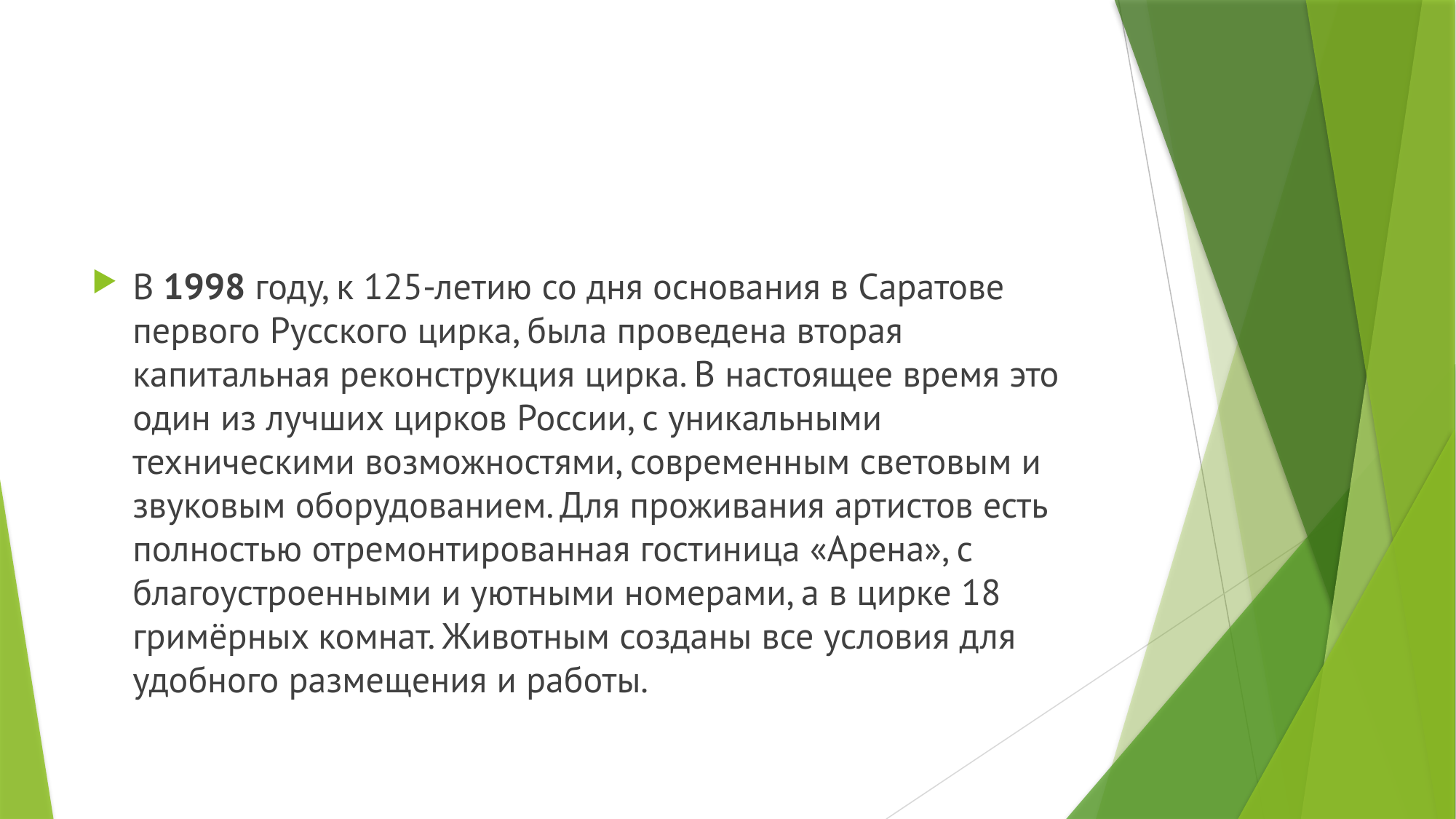

#
В 1998 году, к 125-летию со дня основания в Саратове первого Русского цирка, была проведена вторая капитальная реконструкция цирка. В настоящее время это один из лучших цирков России, с уникальными техническими возможностями, современным световым и звуковым оборудованием. Для проживания артистов есть полностью отремонтированная гостиница «Арена», с благоустроенными и уютными номерами, а в цирке 18 гримёрных комнат. Животным созданы все условия для удобного размещения и работы.